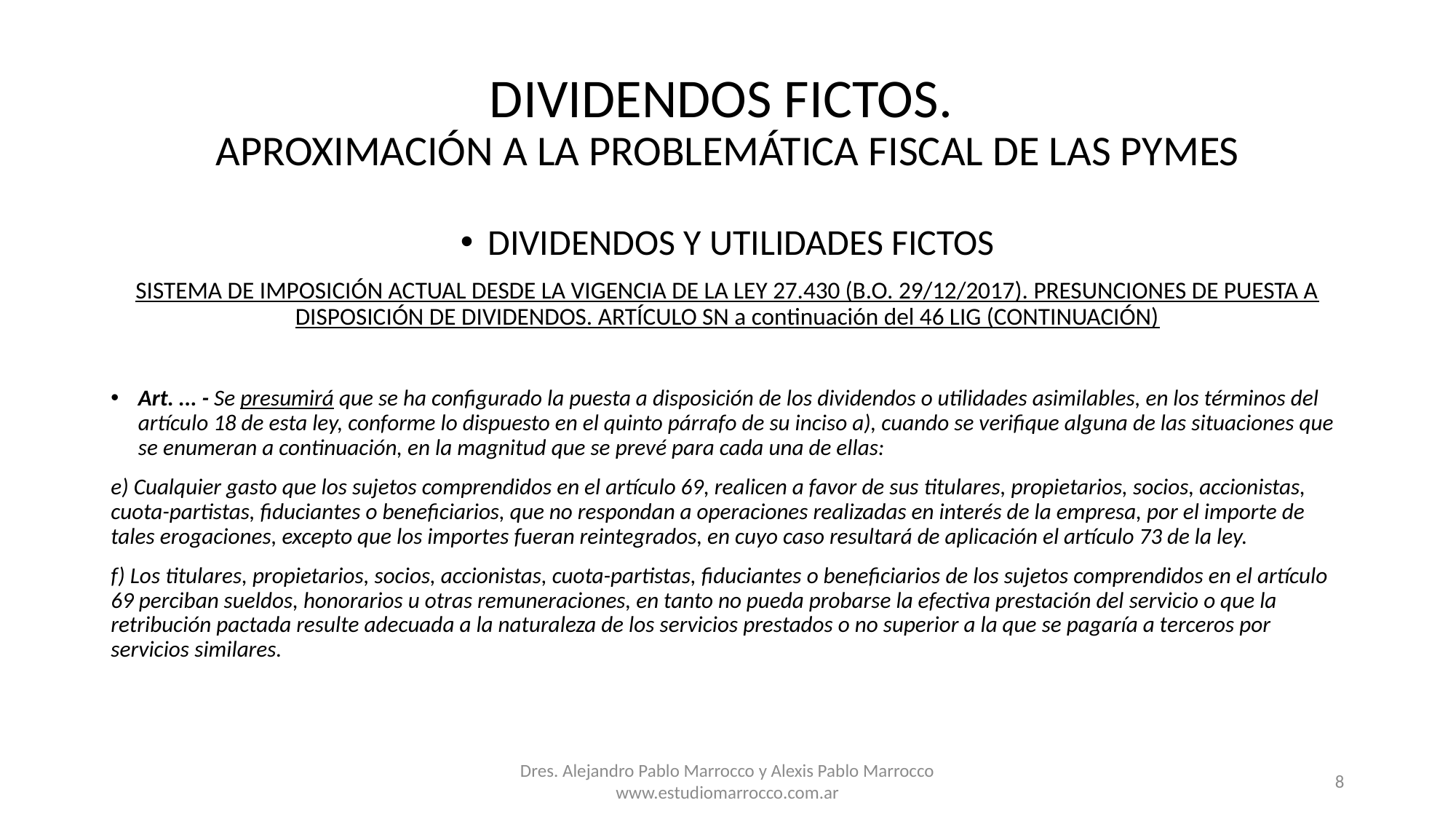

# DIVIDENDOS FICTOS. APROXIMACIÓN A LA PROBLEMÁTICA FISCAL DE LAS PYMES
DIVIDENDOS Y UTILIDADES FICTOS
SISTEMA DE IMPOSICIÓN ACTUAL DESDE LA VIGENCIA DE LA LEY 27.430 (B.O. 29/12/2017). PRESUNCIONES DE PUESTA A DISPOSICIÓN DE DIVIDENDOS. ARTÍCULO SN a continuación del 46 LIG (CONTINUACIÓN)

Art. ... - Se presumirá que se ha configurado la puesta a disposición de los dividendos o utilidades asimilables, en los términos del artículo 18 de esta ley, conforme lo dispuesto en el quinto párrafo de su inciso a), cuando se verifique alguna de las situaciones que se enumeran a continuación, en la magnitud que se prevé para cada una de ellas:
e) Cualquier gasto que los sujetos comprendidos en el artículo 69, realicen a favor de sus titulares, propietarios, socios, accionistas, cuota-partistas, fiduciantes o beneficiarios, que no respondan a operaciones realizadas en interés de la empresa, por el importe de tales erogaciones, excepto que los importes fueran reintegrados, en cuyo caso resultará de aplicación el artículo 73 de la ley.
f) Los titulares, propietarios, socios, accionistas, cuota-partistas, fiduciantes o beneficiarios de los sujetos comprendidos en el artículo 69 perciban sueldos, honorarios u otras remuneraciones, en tanto no pueda probarse la efectiva prestación del servicio o que la retribución pactada resulte adecuada a la naturaleza de los servicios prestados o no superior a la que se pagaría a terceros por servicios similares.
Dres. Alejandro Pablo Marrocco y Alexis Pablo Marrocco
www.estudiomarrocco.com.ar
8